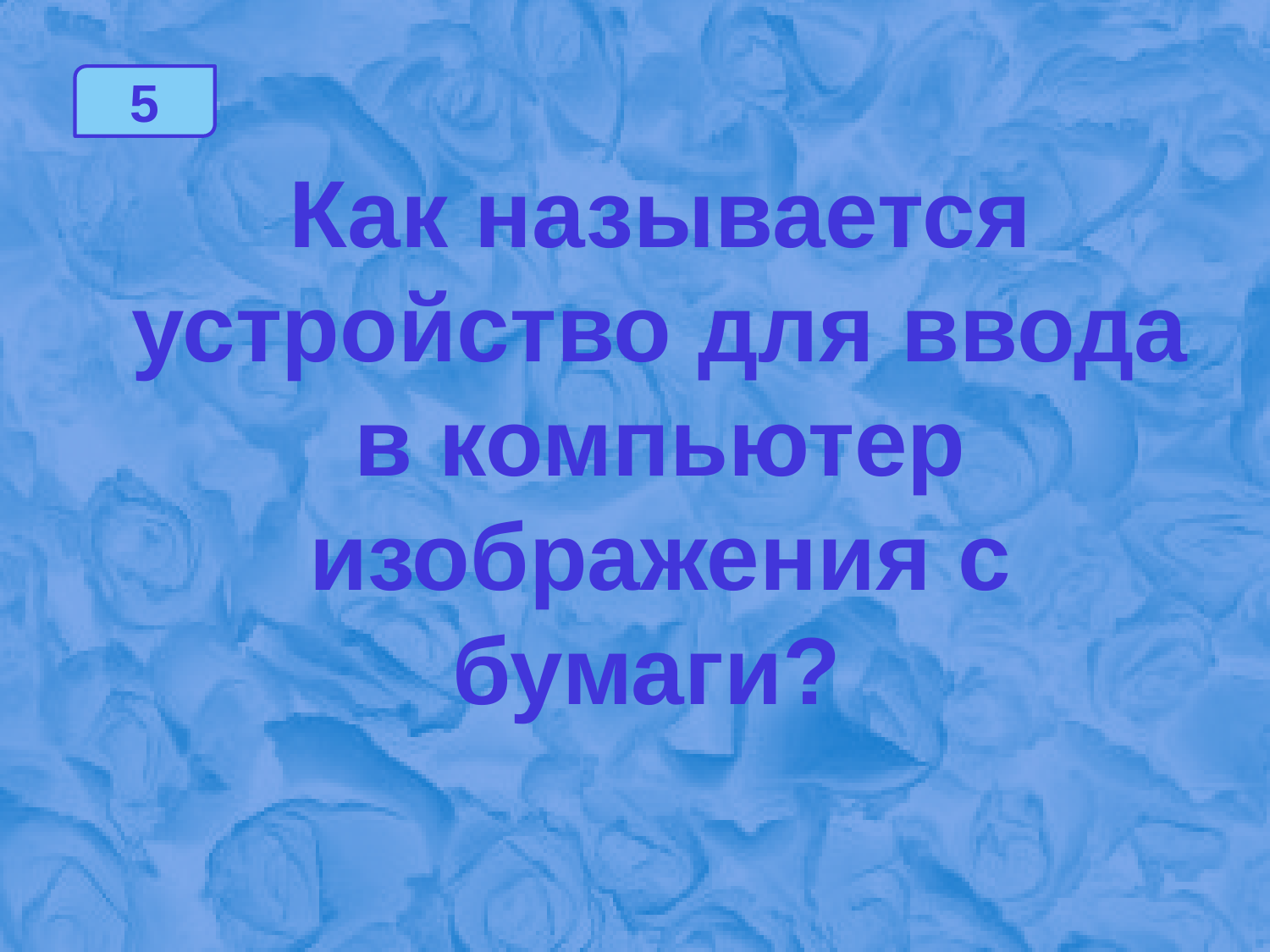

5
Как называется устройство для ввода в компьютер изображения с бумаги?